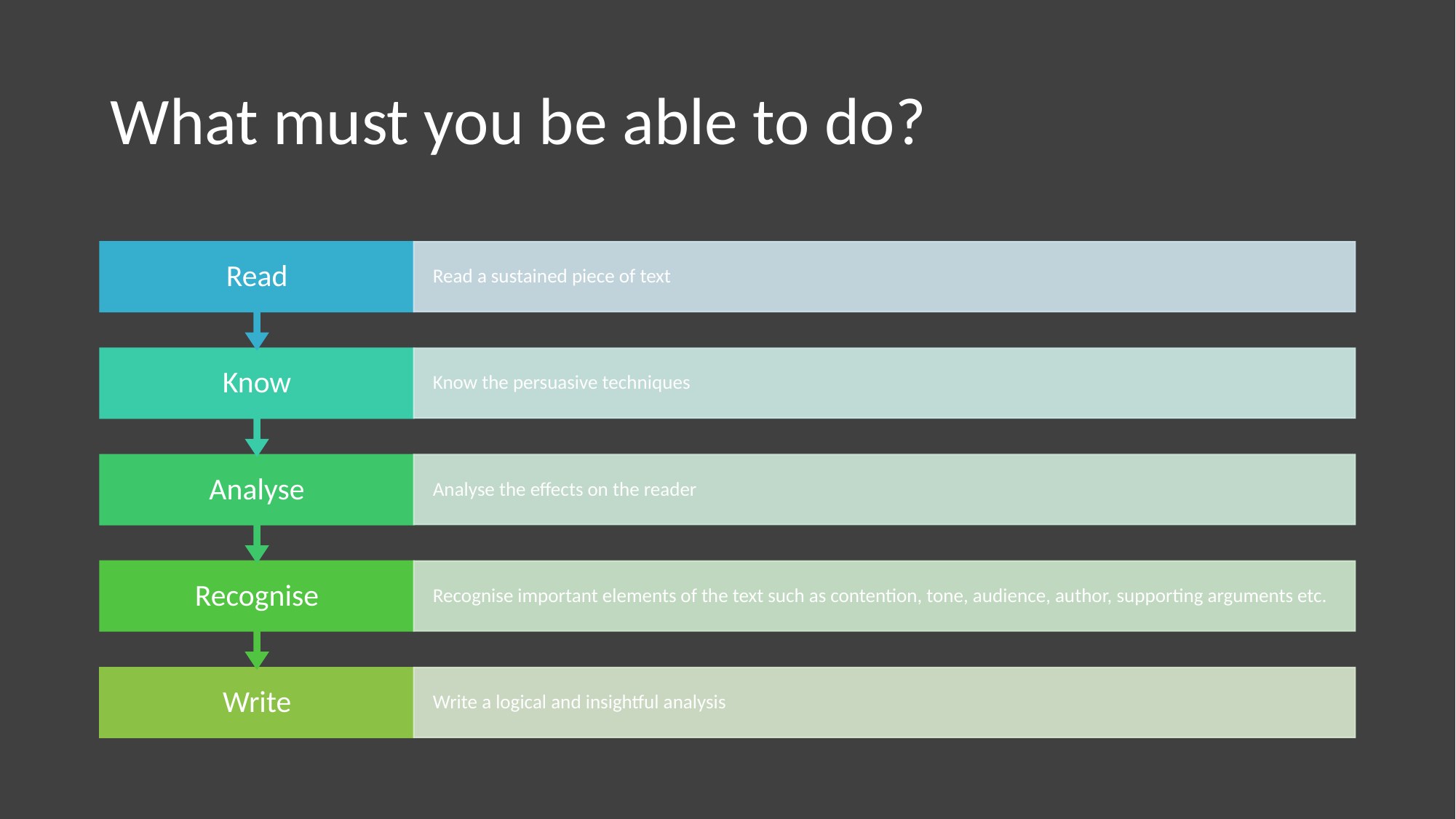

# What must you be able to do?
Write
Write a logical and insightful analysis
Recognise
Recognise important elements of the text such as contention, tone, audience, author, supporting arguments etc.
Analyse
Analyse the effects on the reader
Know
Know the persuasive techniques
Read
Read a sustained piece of text